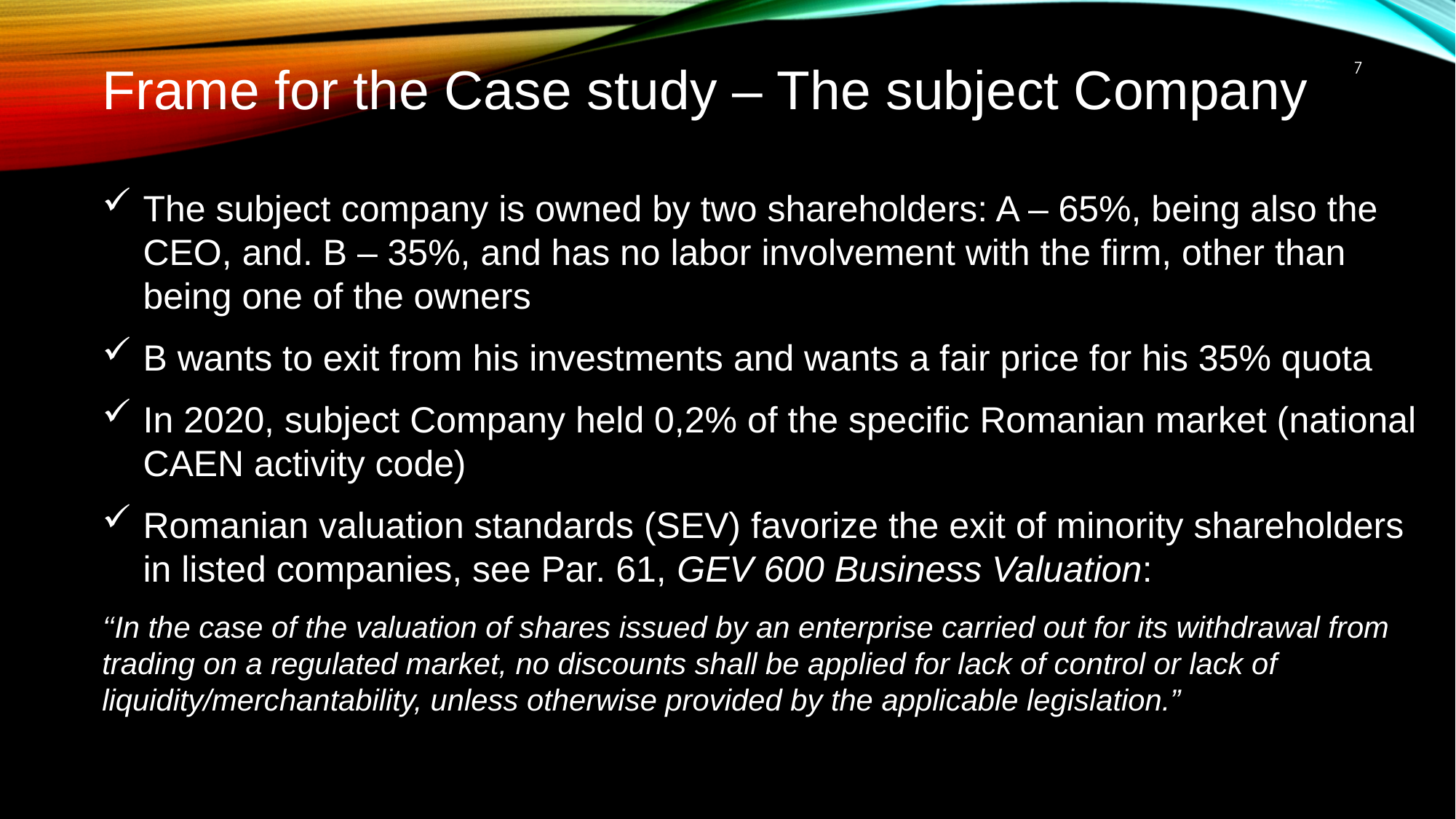

7
Frame for the Case study – The subject Company
The subject company is owned by two shareholders: A – 65%, being also the CEO, and. B – 35%, and has no labor involvement with the firm, other than being one of the owners
B wants to exit from his investments and wants a fair price for his 35% quota
In 2020, subject Company held 0,2% of the specific Romanian market (national CAEN activity code)
Romanian valuation standards (SEV) favorize the exit of minority shareholders in listed companies, see Par. 61, GEV 600 Business Valuation:
‘‘In the case of the valuation of shares issued by an enterprise carried out for its withdrawal from trading on a regulated market, no discounts shall be applied for lack of control or lack of liquidity/merchantability, unless otherwise provided by the applicable legislation.”